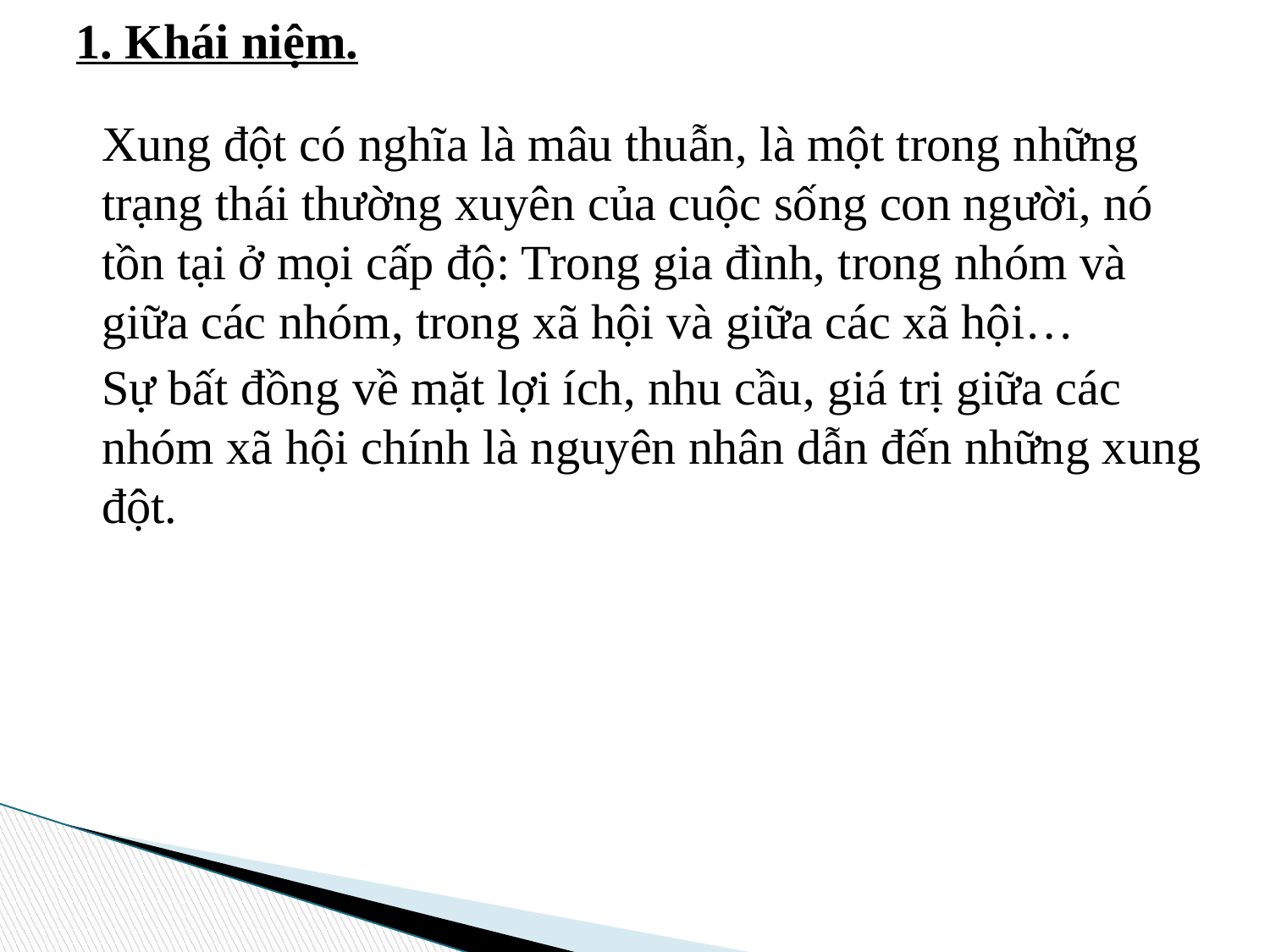

# 1. Khái niệm.
Xung đột có nghĩa là mâu thuẫn, là một trong những trạng thái thường xuyên của cuộc sống con người, nó tồn tại ở mọi cấp độ: Trong gia đình, trong nhóm và giữa các nhóm, trong xã hội và giữa các xã hội…
Sự bất đồng về mặt lợi ích, nhu cầu, giá trị giữa các nhóm xã hội chính là nguyên nhân dẫn đến những xung đột.